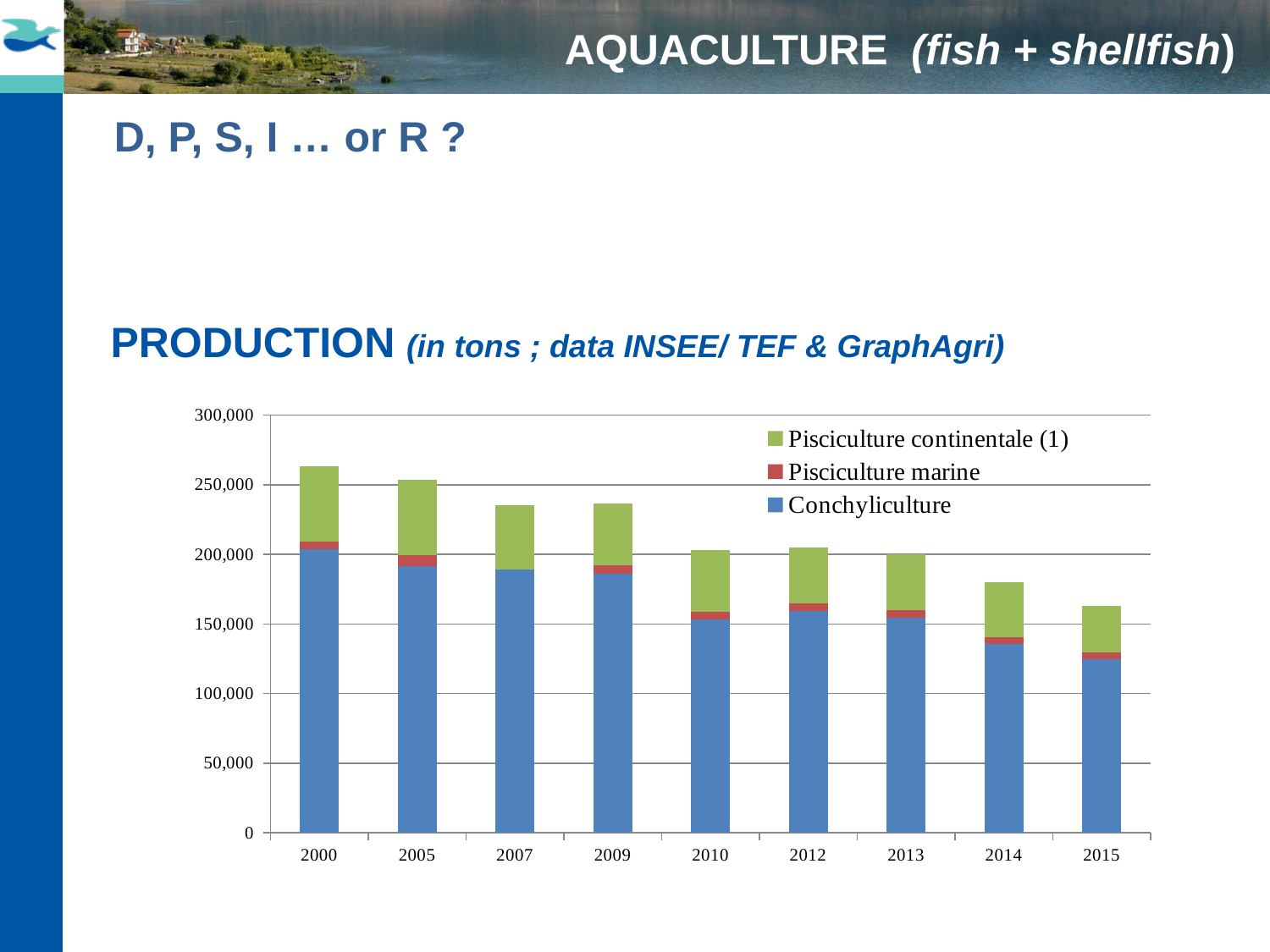

# AQUACULTURE  (fish + shellfish)

D, P, S, I … or R ?

PRODUCTION (in tons ; data INSEE/ TEF & GraphAgri)

### Chart

| Category | Conchyliculture | Pisciculture marine | Pisciculture continentale (1) |
|---|---|---|---|
| 2000 | 203500.0 | 5701.0 | 54160.0 |
| 2005 | 191661.0 | 7679.0 | 54160.0 |
| 2007 | 189150.0 | 0.0 | 46200.0 |
| 2009 | 186300.0 | 5700.0 | 44300.0 |
| 2010 | 153239.689 | 5667.7 | 44004.9 |
| 2012 | 159600.0 | 5100.0 | 40400.0 |
| 2013 | 154500.0 | 5200.0 | 40500.0 |
| 2014 | 135600.0 | 4800.0 | 39900.0 |
| 2015 | 124500.0 | 4800.0 | 33900.0 |